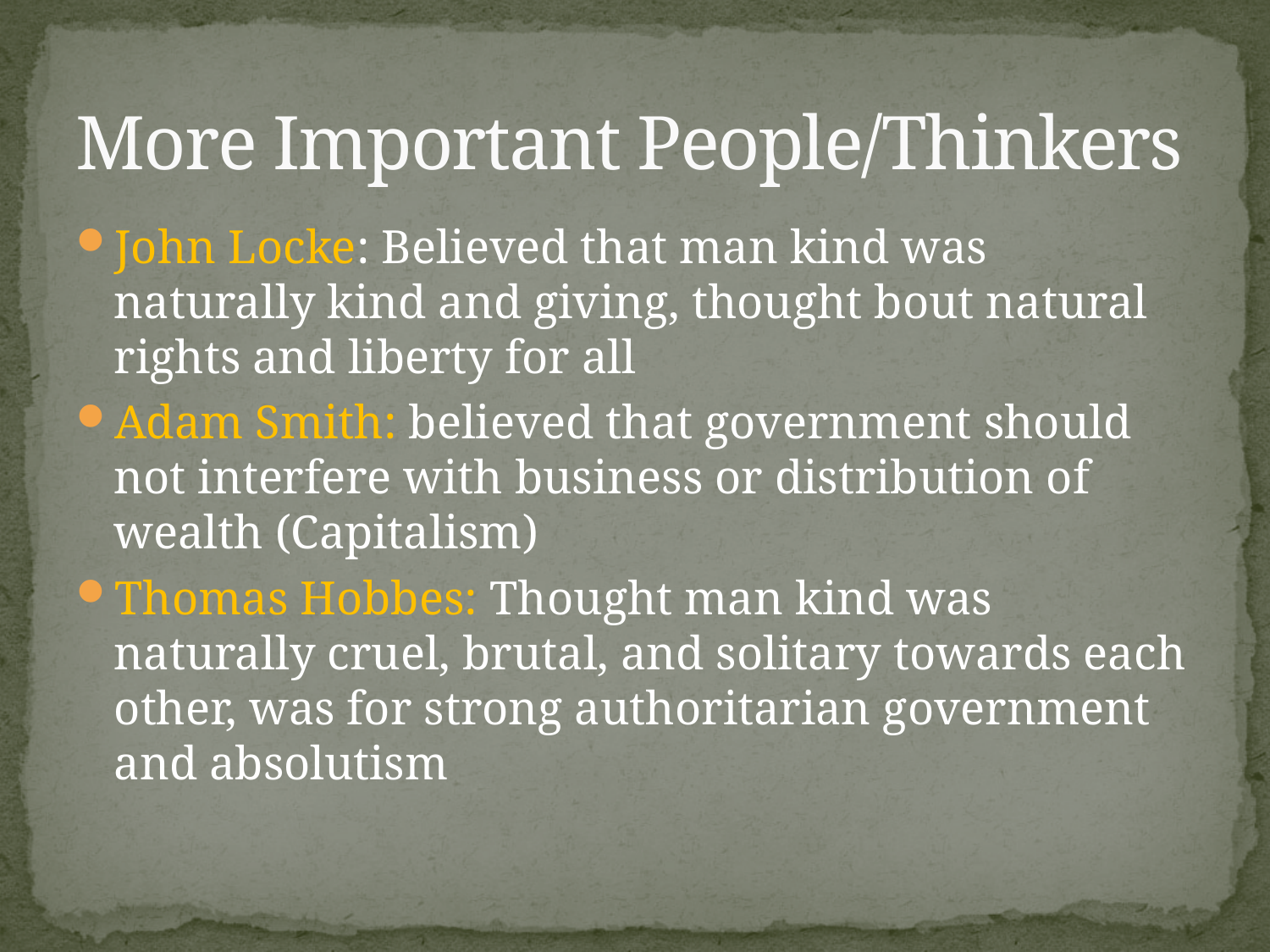

# More Important People/Thinkers
John Locke: Believed that man kind was naturally kind and giving, thought bout natural rights and liberty for all
Adam Smith: believed that government should not interfere with business or distribution of wealth (Capitalism)
Thomas Hobbes: Thought man kind was naturally cruel, brutal, and solitary towards each other, was for strong authoritarian government and absolutism